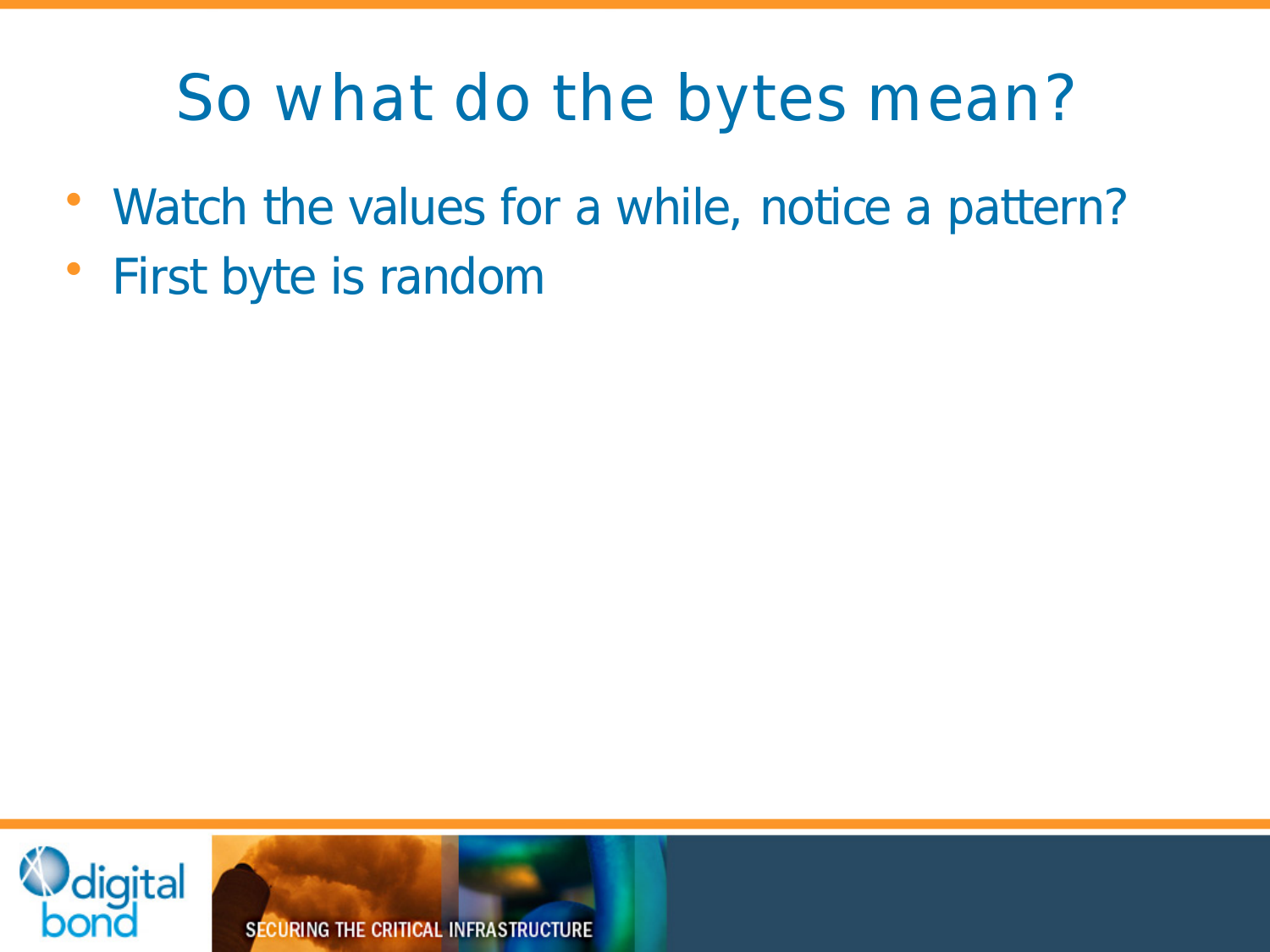

# So what do the bytes mean?
Watch the values for a while, notice a pattern?
First byte is random